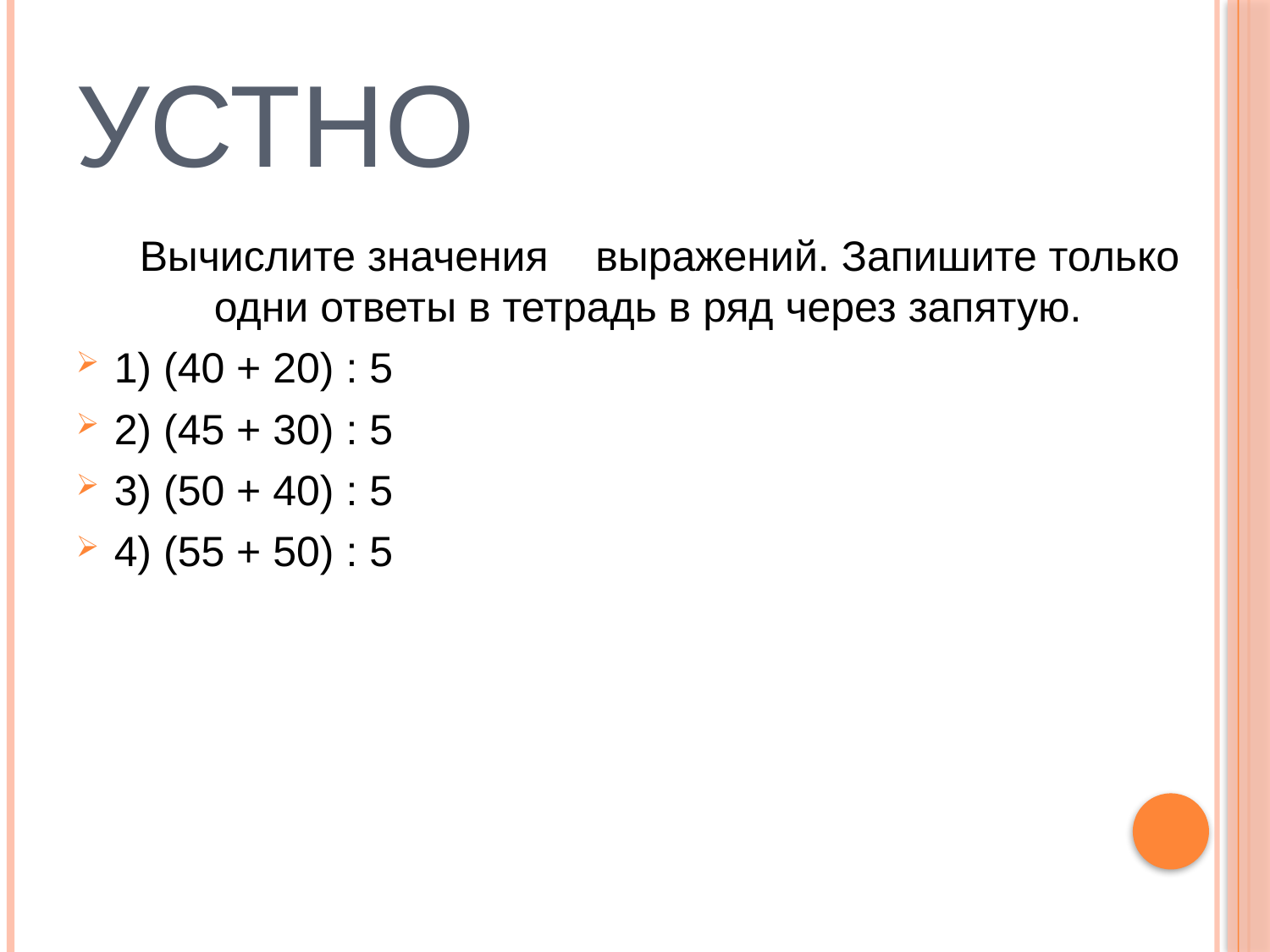

# Устно
	 Вычислите значения    выражений. Запишите только одни ответы в тетрадь в ряд через запятую.
1) (40 + 20) : 5
2) (45 + 30) : 5
3) (50 + 40) : 5
4) (55 + 50) : 5